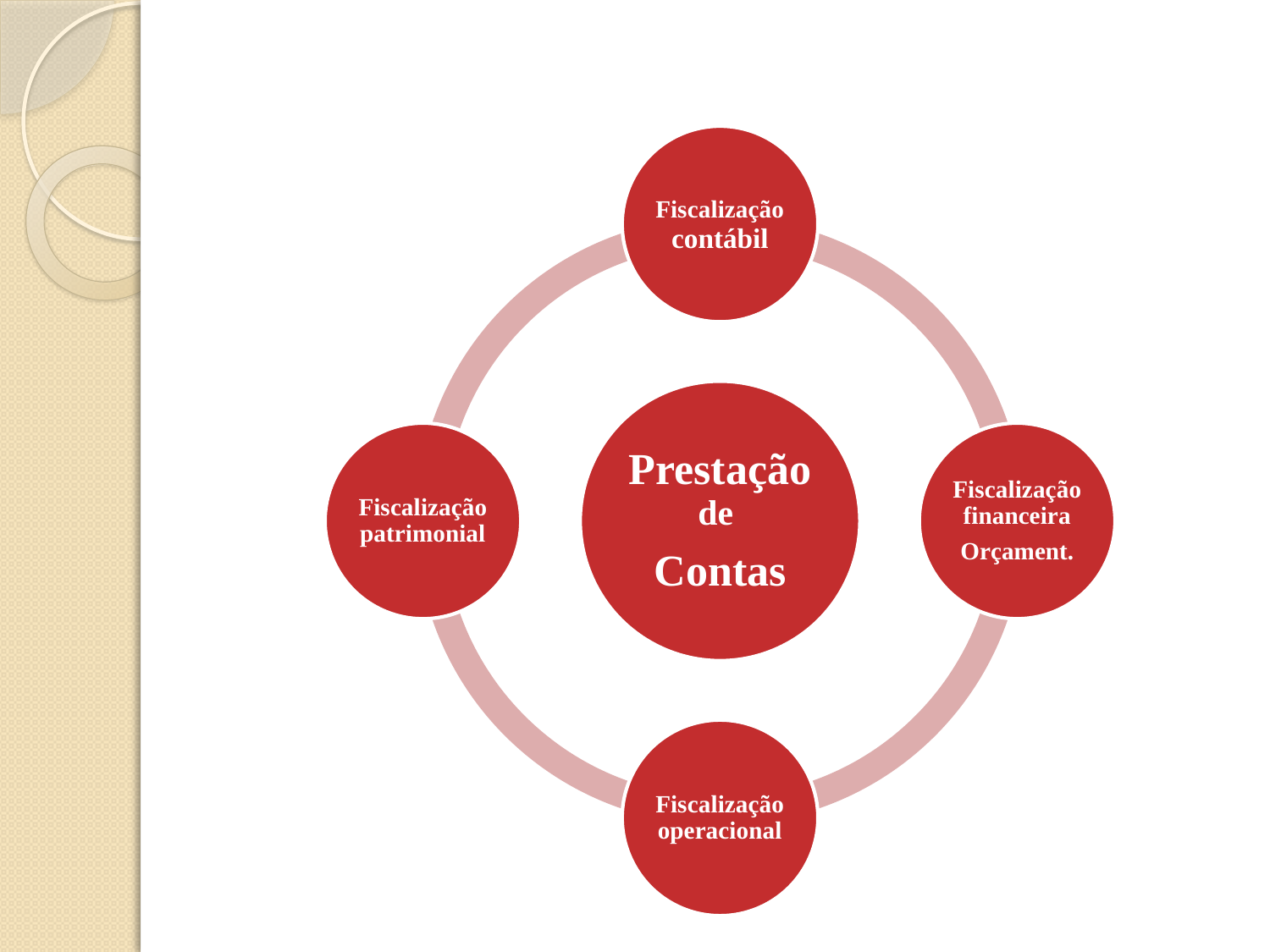

#
Prestação de
Contas
Fiscalização contábil
Fiscalização financeira
Orçament.
Fiscalização operacional
Fiscalização patrimonial